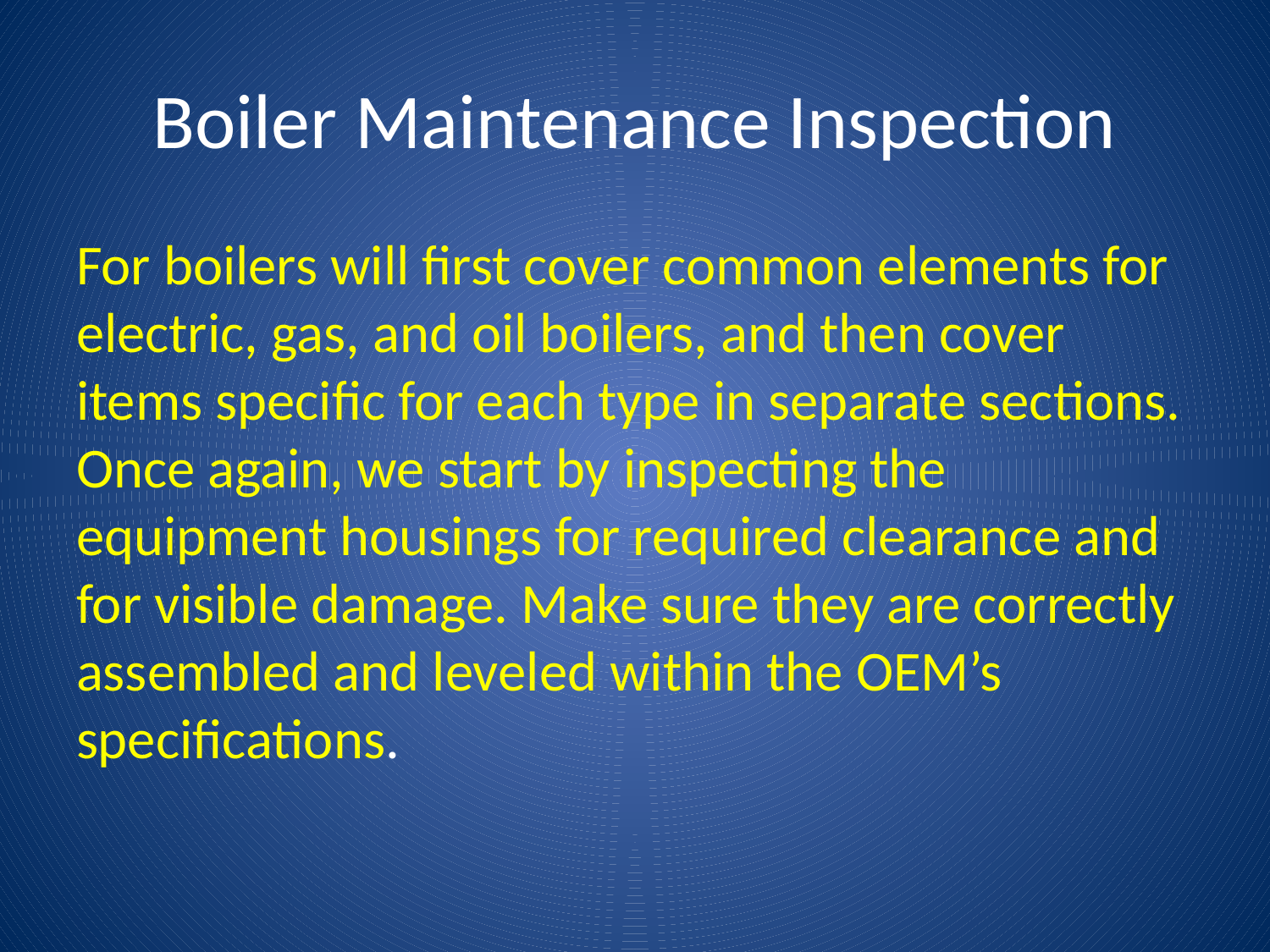

# Boiler Maintenance Inspection
For boilers will first cover common elements for electric, gas, and oil boilers, and then cover items specific for each type in separate sections. Once again, we start by inspecting the equipment housings for required clearance and for visible damage. Make sure they are correctly assembled and leveled within the OEM’s specifications.